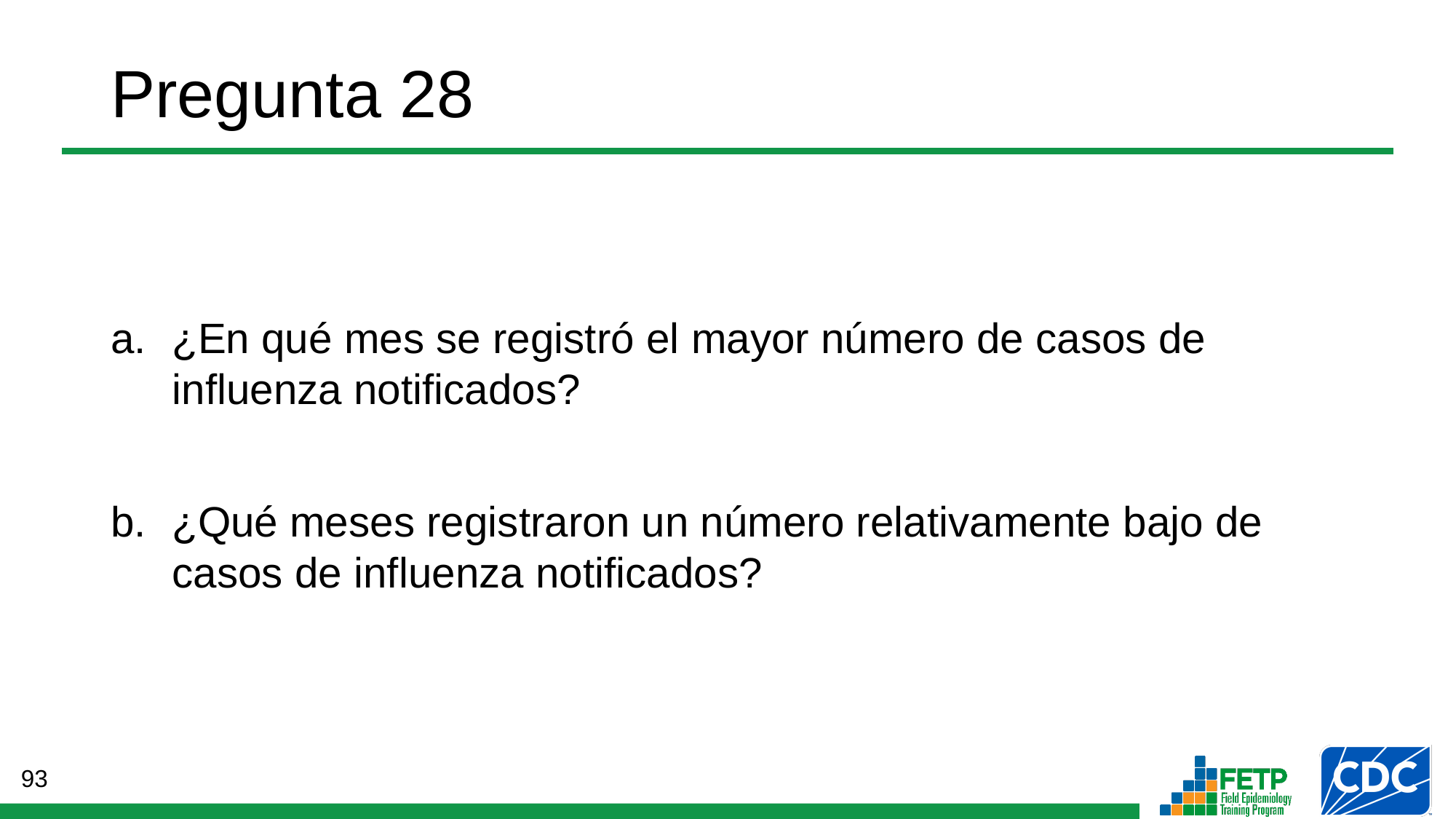

# Pregunta 28
¿En qué mes se registró el mayor número de casos de influenza notificados?

¿Qué meses registraron un número relativamente bajo de casos de influenza notificados?